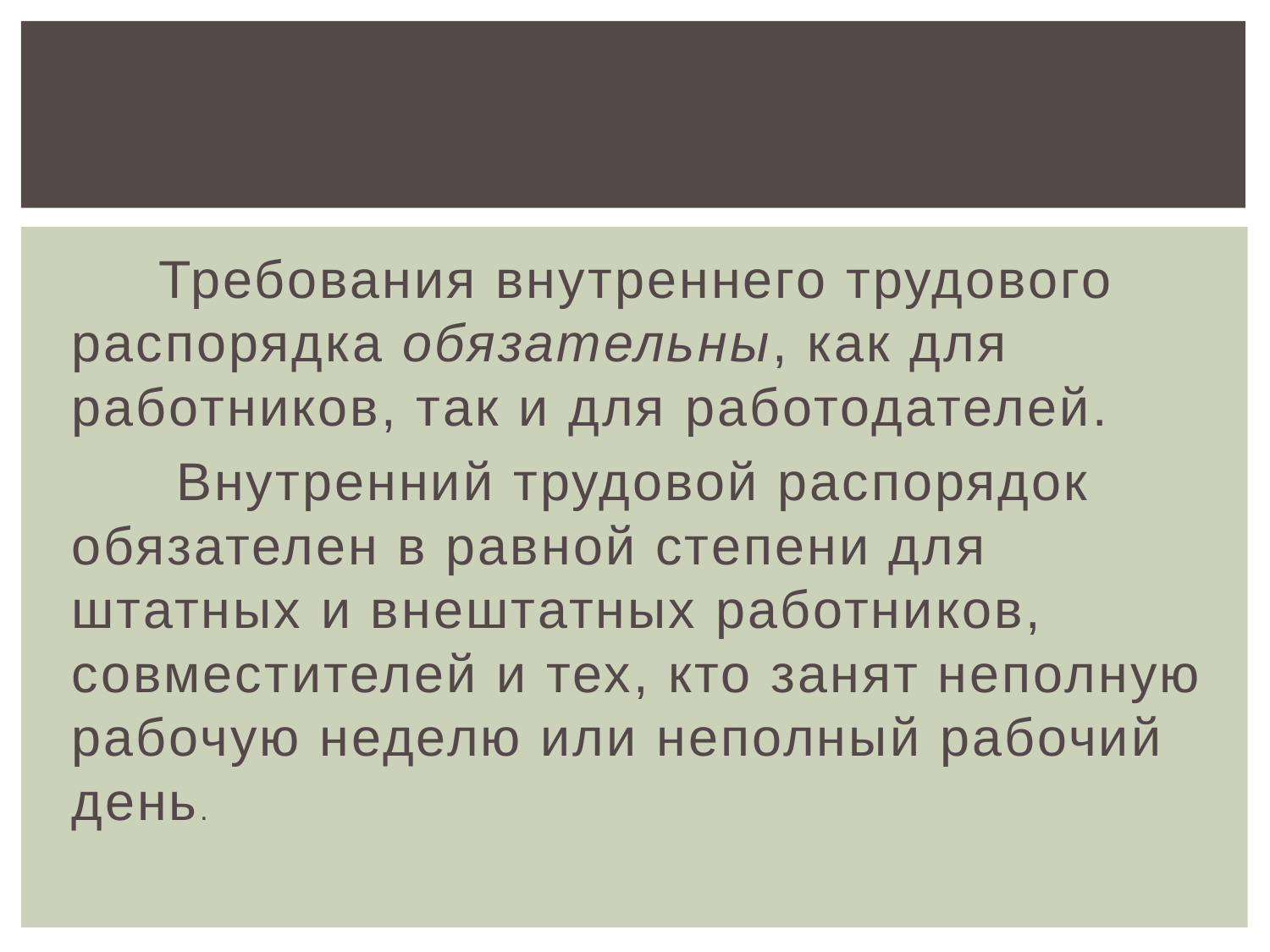

Требования внутреннего трудового распорядка обязательны, как для работников, так и для работодателей.
      Внутренний трудовой распорядок обязателен в равной степени для штатных и внештатных работников, совместителей и тех, кто занят неполную рабочую неделю или неполный рабочий день.